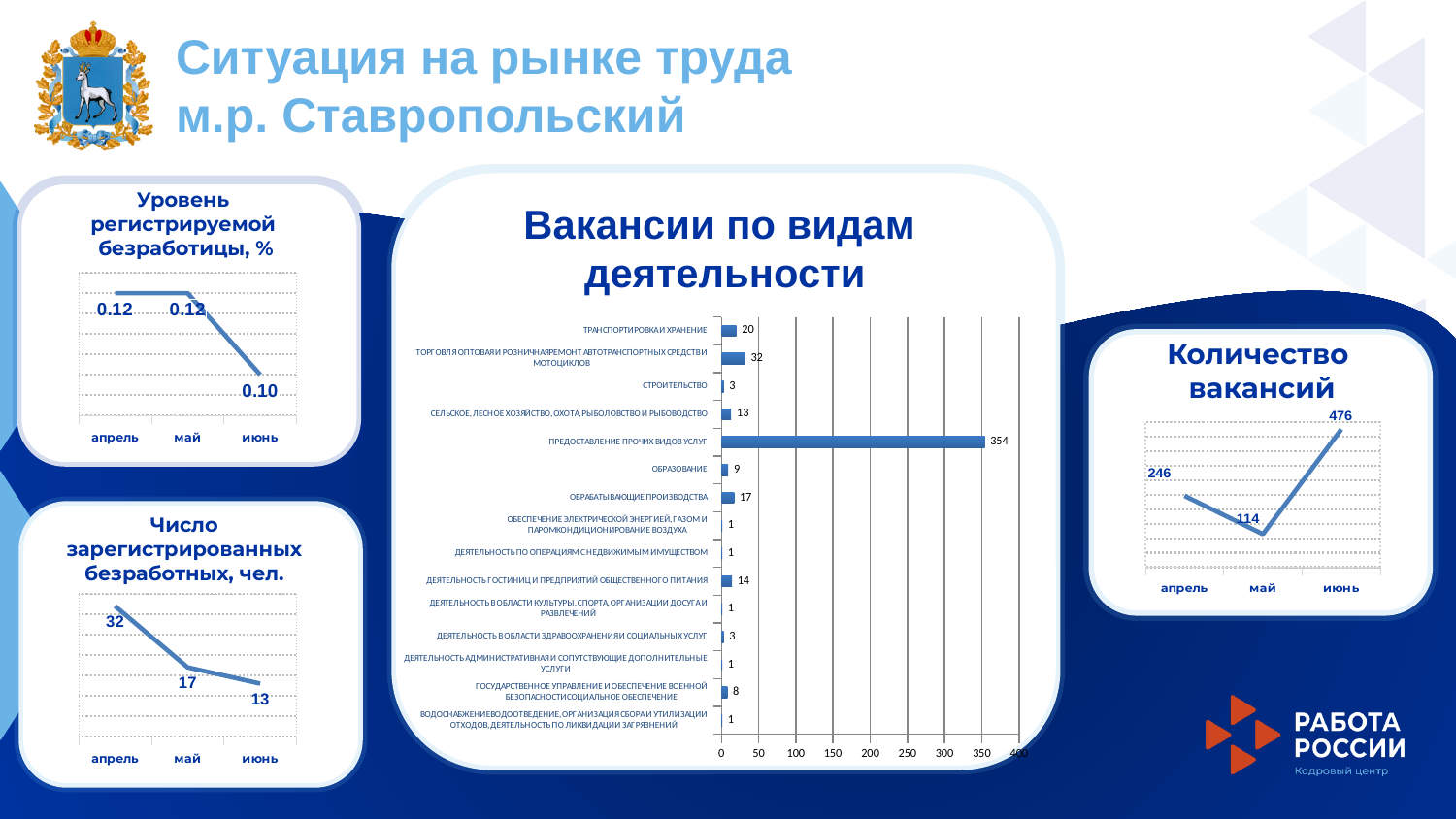

Ситуация на рынке труда
м.р. Ставропольский

Уровень
регистрируемой
безработицы, %
Вакансии по видам
деятельности

### Chart

| Category | Уровень |
|---|---|
| апрель | 0.12 |
| май | 0.12 |
| июнь | 0.1 |

### Chart

| Category | Столбец2 |
|---|---|
| ВОДОСНАБЖЕНИЕВОДООТВЕДЕНИЕ, ОРГАНИЗАЦИЯ СБОРА И УТИЛИЗАЦИИ ОТХОДОВ, ДЕЯТЕЛЬНОСТЬ ПО ЛИКВИДАЦИИ ЗАГРЯЗНЕНИЙ | 1.0 |
| ГОСУДАРСТВЕННОЕ УПРАВЛЕНИЕ И ОБЕСПЕЧЕНИЕ ВОЕННОЙ БЕЗОПАСНОСТИСОЦИАЛЬНОЕ ОБЕСПЕЧЕНИЕ | 8.0 |
| ДЕЯТЕЛЬНОСТЬ АДМИНИСТРАТИВНАЯ И СОПУТСТВУЮЩИЕ ДОПОЛНИТЕЛЬНЫЕ УСЛУГИ | 1.0 |
| ДЕЯТЕЛЬНОСТЬ В ОБЛАСТИ ЗДРАВООХРАНЕНИЯ И СОЦИАЛЬНЫХ УСЛУГ | 3.0 |
| ДЕЯТЕЛЬНОСТЬ В ОБЛАСТИ КУЛЬТУРЫ, СПОРТА, ОРГАНИЗАЦИИ ДОСУГА И РАЗВЛЕЧЕНИЙ | 1.0 |
| ДЕЯТЕЛЬНОСТЬ ГОСТИНИЦ И ПРЕДПРИЯТИЙ ОБЩЕСТВЕННОГО ПИТАНИЯ | 14.0 |
| ДЕЯТЕЛЬНОСТЬ ПО ОПЕРАЦИЯМ С НЕДВИЖИМЫМ ИМУЩЕСТВОМ | 1.0 |
| ОБЕСПЕЧЕНИЕ ЭЛЕКТРИЧЕСКОЙ ЭНЕРГИЕЙ, ГАЗОМ И ПАРОМКОНДИЦИОНИРОВАНИЕ ВОЗДУХА | 1.0 |
| ОБРАБАТЫВАЮЩИЕ ПРОИЗВОДСТВА | 17.0 |
| ОБРАЗОВАНИЕ | 9.0 |
| ПРЕДОСТАВЛЕНИЕ ПРОЧИХ ВИДОВ УСЛУГ | 354.0 |
| СЕЛЬСКОЕ, ЛЕСНОЕ ХОЗЯЙСТВО, ОХОТА, РЫБОЛОВСТВО И РЫБОВОДСТВО | 13.0 |
| СТРОИТЕЛЬСТВО | 3.0 |
| ТОРГОВЛЯ ОПТОВАЯ И РОЗНИЧНАЯРЕМОНТ АВТОТРАНСПОРТНЫХ СРЕДСТВ И МОТОЦИКЛОВ | 32.0 |
| ТРАНСПОРТИРОВКА И ХРАНЕНИЕ | 20.0 |
Количество
вакансий

### Chart

| Category | Ряд 1 |
|---|---|
| апрель | 246.0 |
| май | 114.0 |
| июнь | 476.0 |
Число
зарегистрированных
безработных, чел.

### Chart

| Category | Ряд 1 |
|---|---|
| апрель | 32.0 |
| май | 17.0 |
| июнь | 13.0 |